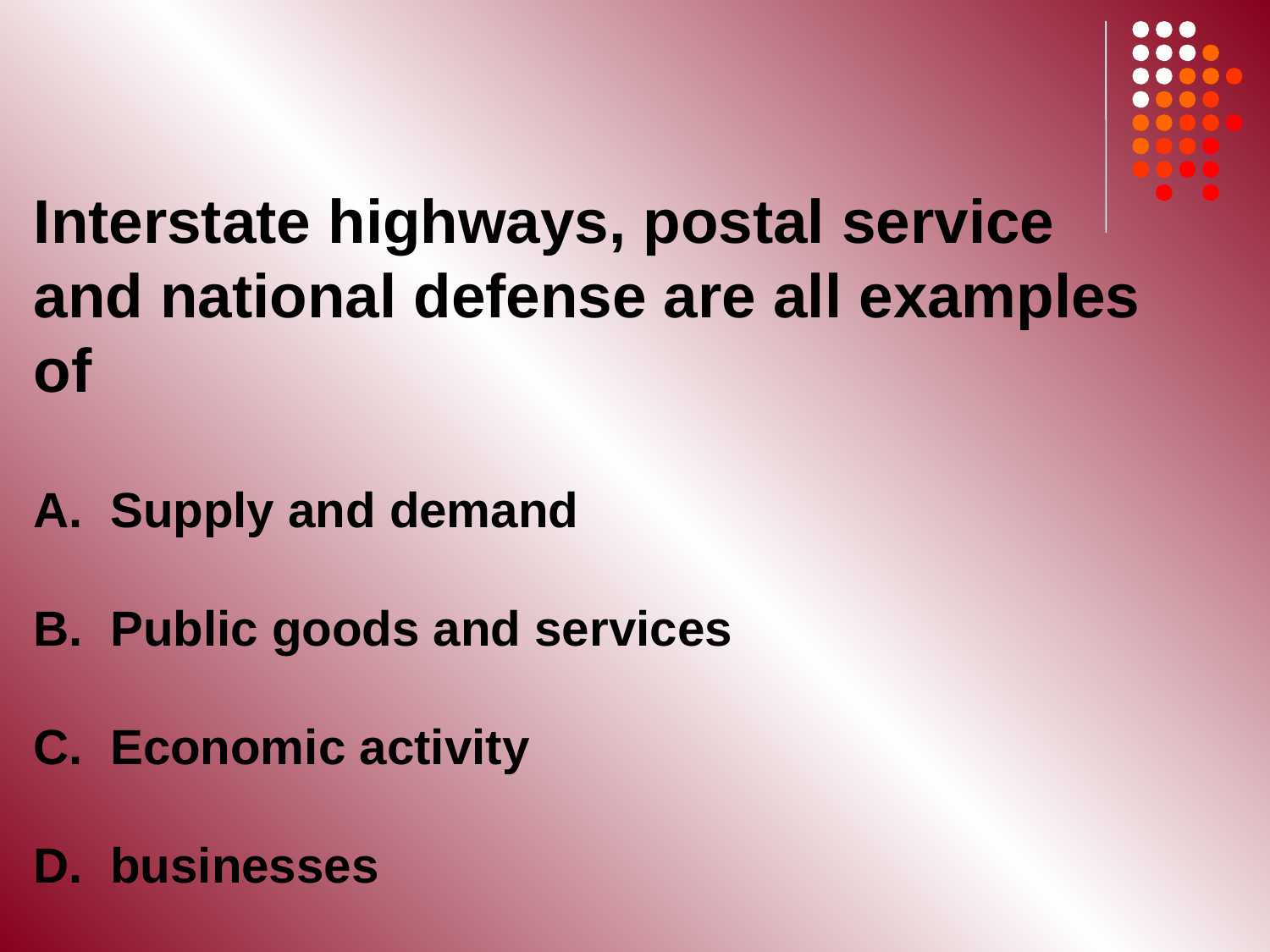

Interstate highways, postal service and national defense are all examples of
A.  Supply and demand
B.  Public goods and services
C.  Economic activity
D.  businesses